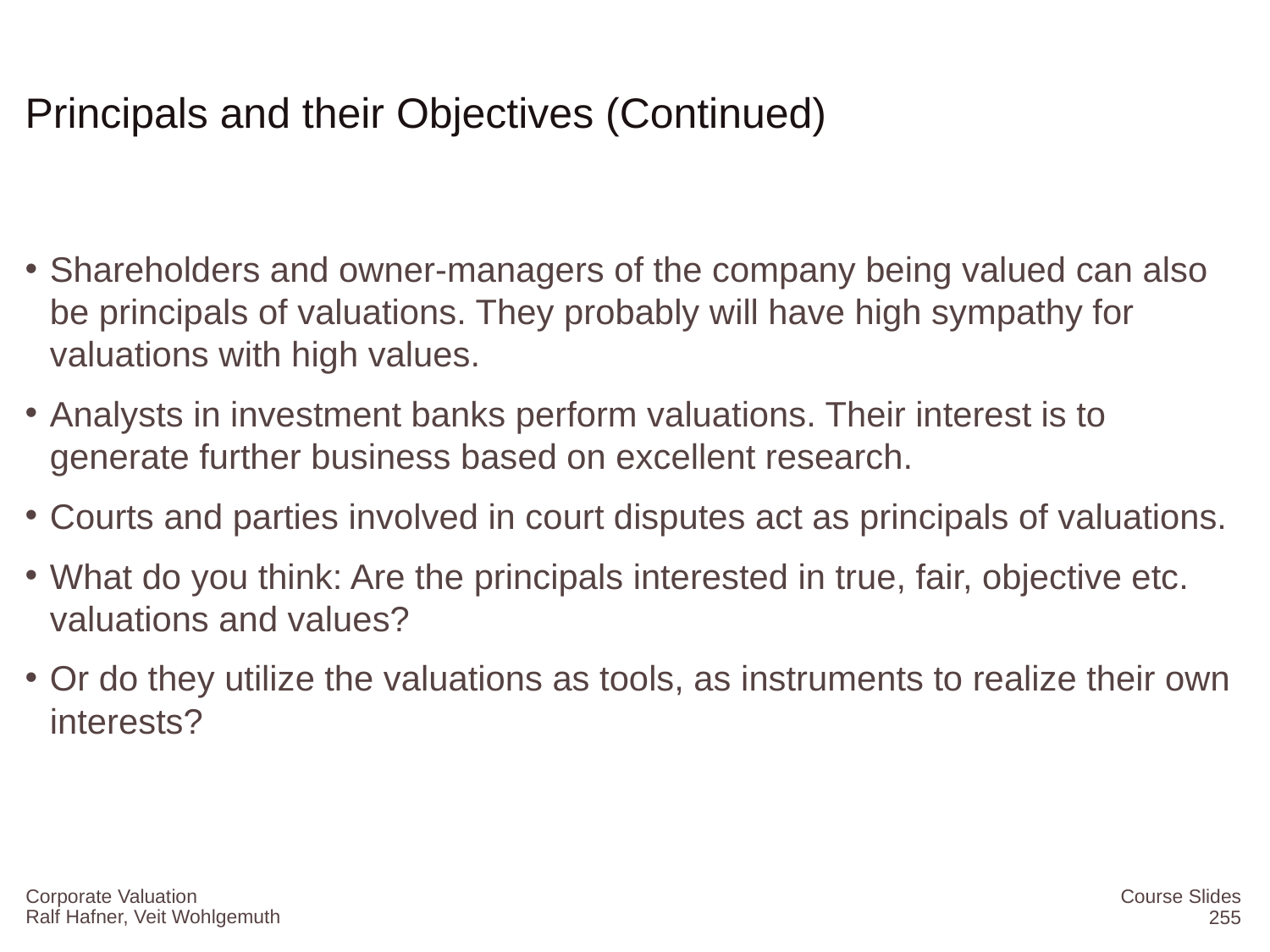

# Principals and their Objectives (Continued)
Shareholders and owner-managers of the company being valued can also be principals of valuations. They probably will have high sympathy for valuations with high values.
Analysts in investment banks perform valuations. Their interest is to generate further business based on excellent research.
Courts and parties involved in court disputes act as principals of valuations.
What do you think: Are the principals interested in true, fair, objective etc. valuations and values?
Or do they utilize the valuations as tools, as instruments to realize their own interests?
Corporate Valuation
Course Slides
255